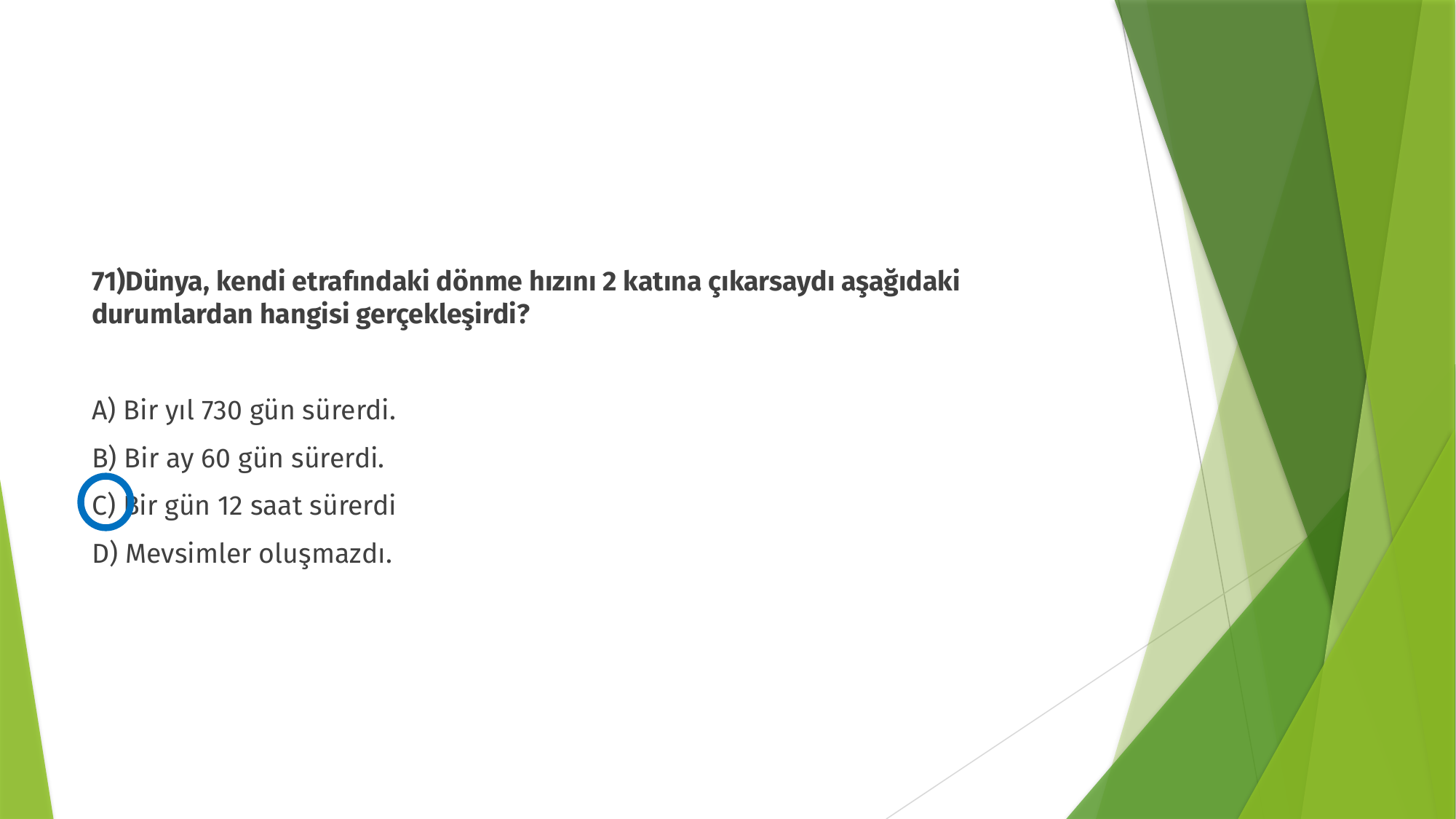

#
71)Dünya, kendi etrafındaki dönme hızını 2 katına çıkarsaydı aşağıdaki durumlardan hangisi gerçekleşirdi?

A) Bir yıl 730 gün sürerdi.
B) Bir ay 60 gün sürerdi.
C) Bir gün 12 saat sürerdi
D) Mevsimler oluşmazdı.